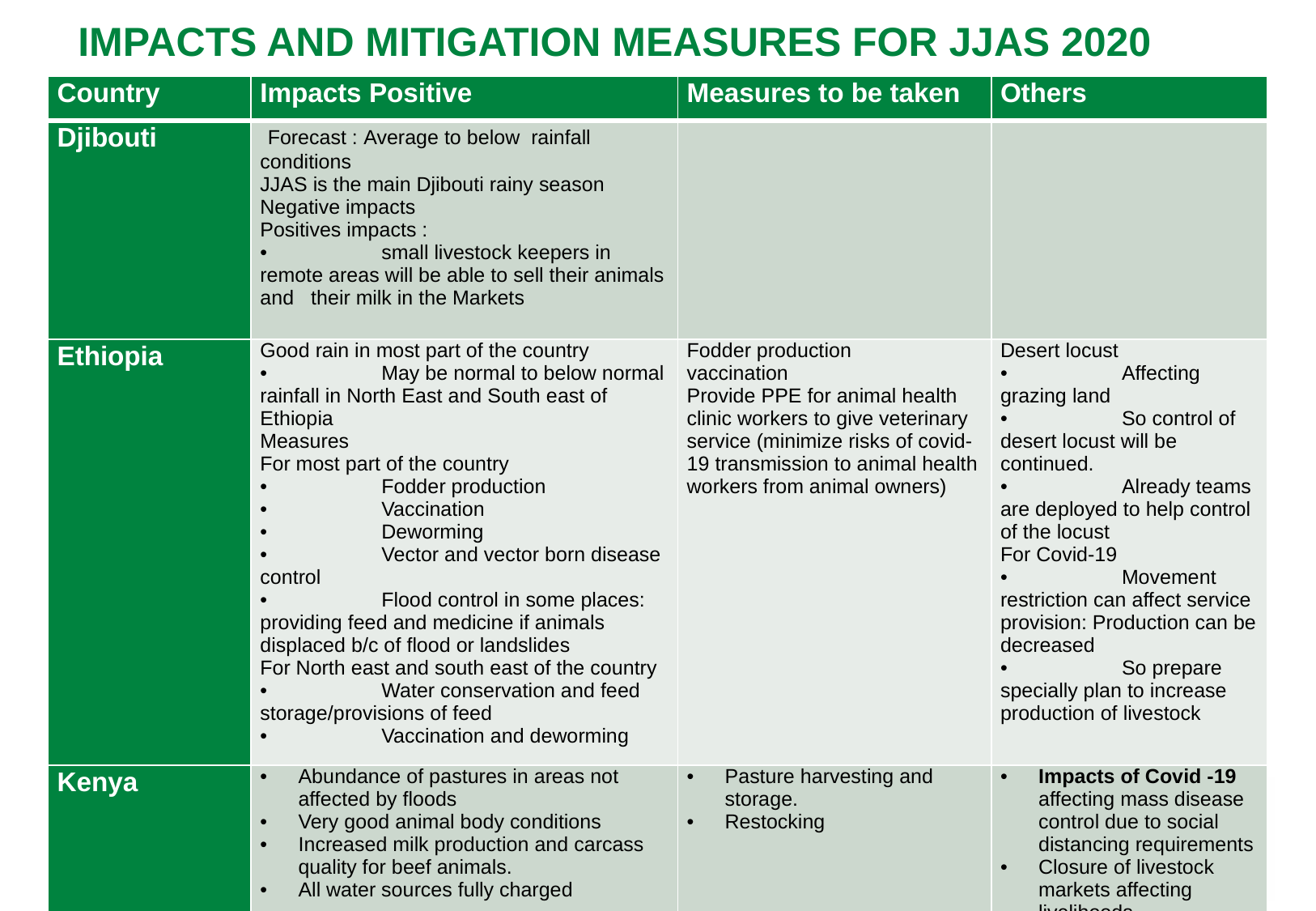

# Impacts and mitigation measures for JJAS 2020
| Country | Impacts Positive | Measures to be taken | Others |
| --- | --- | --- | --- |
| Djibouti | Forecast : Average to below rainfall conditions JJAS is the main Djibouti rainy season Negative impacts Positives impacts : • small livestock keepers in remote areas will be able to sell their animals and their milk in the Markets |  |  |
| Ethiopia | Good rain in most part of the country • May be normal to below normal rainfall in North East and South east of Ethiopia Measures For most part of the country • Fodder production • Vaccination • Deworming • Vector and vector born disease control • Flood control in some places: providing feed and medicine if animals displaced b/c of flood or landslides For North east and south east of the country • Water conservation and feed storage/provisions of feed • Vaccination and deworming | Fodder production vaccination Provide PPE for animal health clinic workers to give veterinary service (minimize risks of covid-19 transmission to animal health workers from animal owners) | Desert locust • Affecting grazing land • So control of desert locust will be continued. • Already teams are deployed to help control of the locust For Covid-19 • Movement restriction can affect service provision: Production can be decreased • So prepare specially plan to increase production of livestock |
| Kenya | Abundance of pastures in areas not affected by floods Very good animal body conditions Increased milk production and carcass quality for beef animals. All water sources fully charged | Pasture harvesting and storage. Restocking | Impacts of Covid -19 affecting mass disease control due to social distancing requirements Closure of livestock markets affecting livelihoods. Closure of hotels have affected slaughter volumes for beef cattle |
| Somalia | good pasture, improve animal body conditions, improve animal products, increase animal price and settle stability and etc. |  |  |
IGAD CLIMATE PREDICTION AND APPLICATIONS CENTRE (ICPAC)
Wednesday, May 20, 2020
2